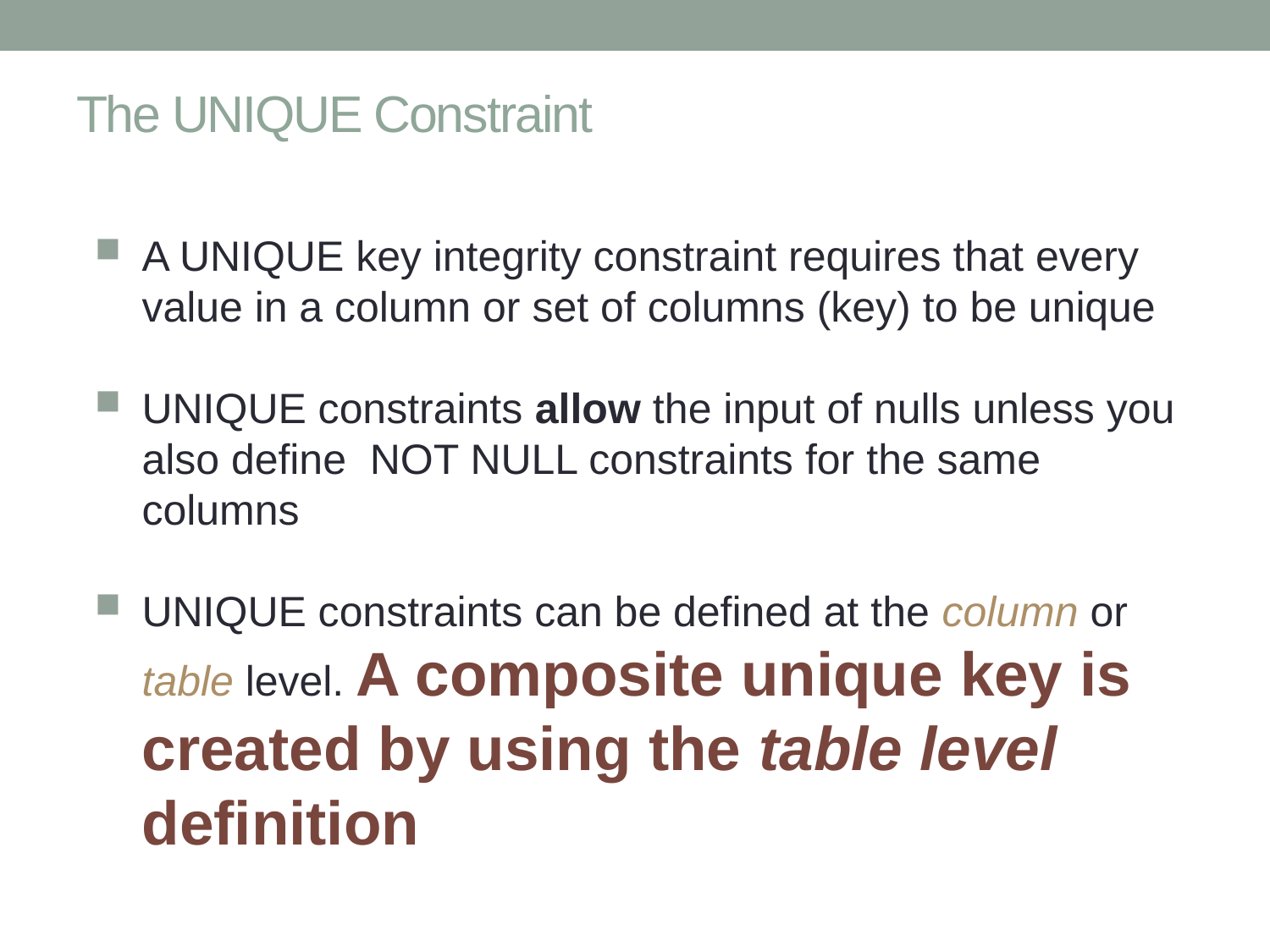

# The UNIQUE Constraint
A UNIQUE key integrity constraint requires that every value in a column or set of columns (key) to be unique

UNIQUE constraints allow the input of nulls unless you also define  NOT NULL constraints for the same columns

UNIQUE constraints can be defined at the column or table level. A composite unique key is created by using the table level definition